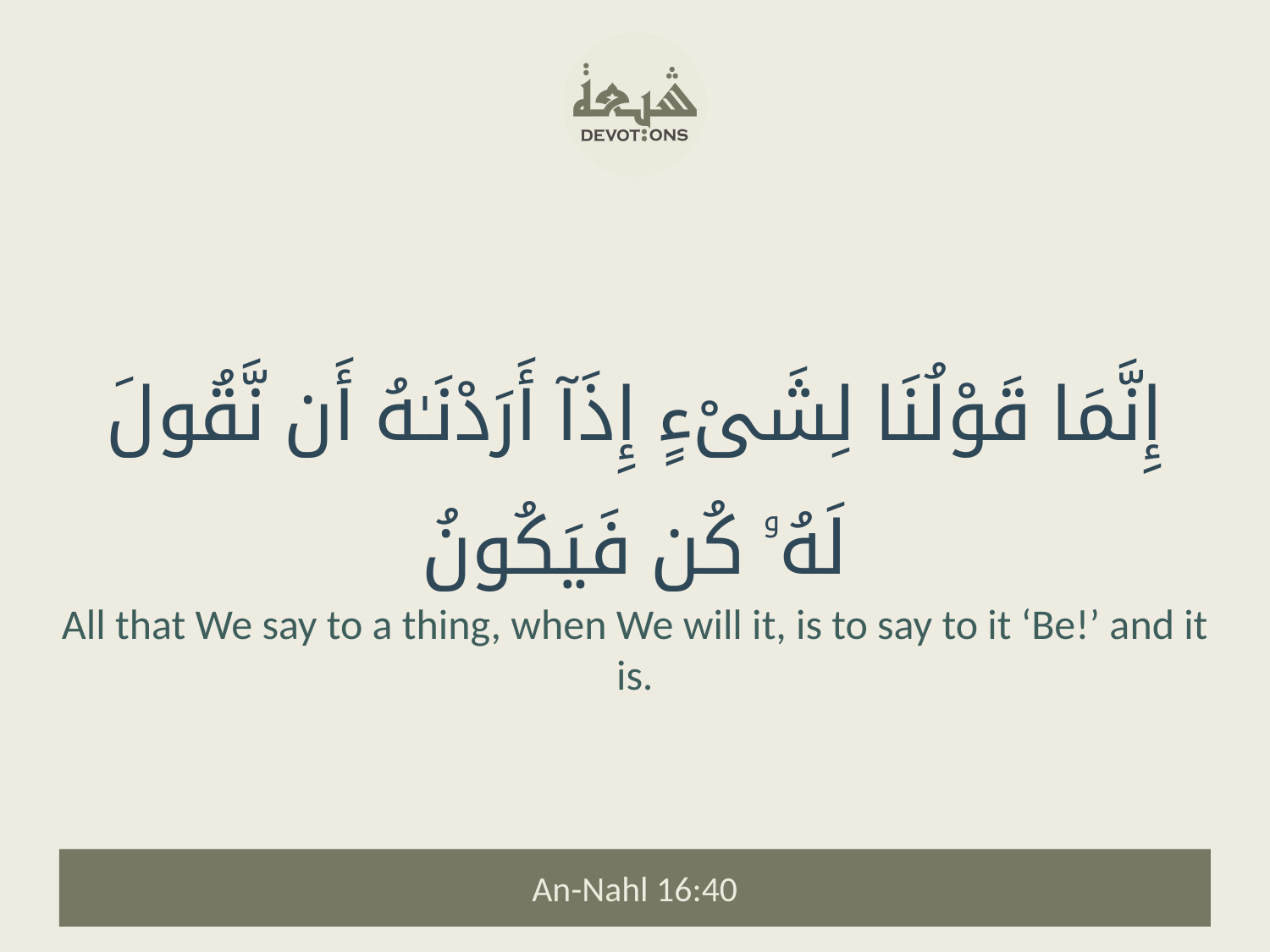

إِنَّمَا قَوْلُنَا لِشَىْءٍ إِذَآ أَرَدْنَـٰهُ أَن نَّقُولَ لَهُۥ كُن فَيَكُونُ
All that We say to a thing, when We will it, is to say to it ‘Be!’ and it is.
An-Nahl 16:40